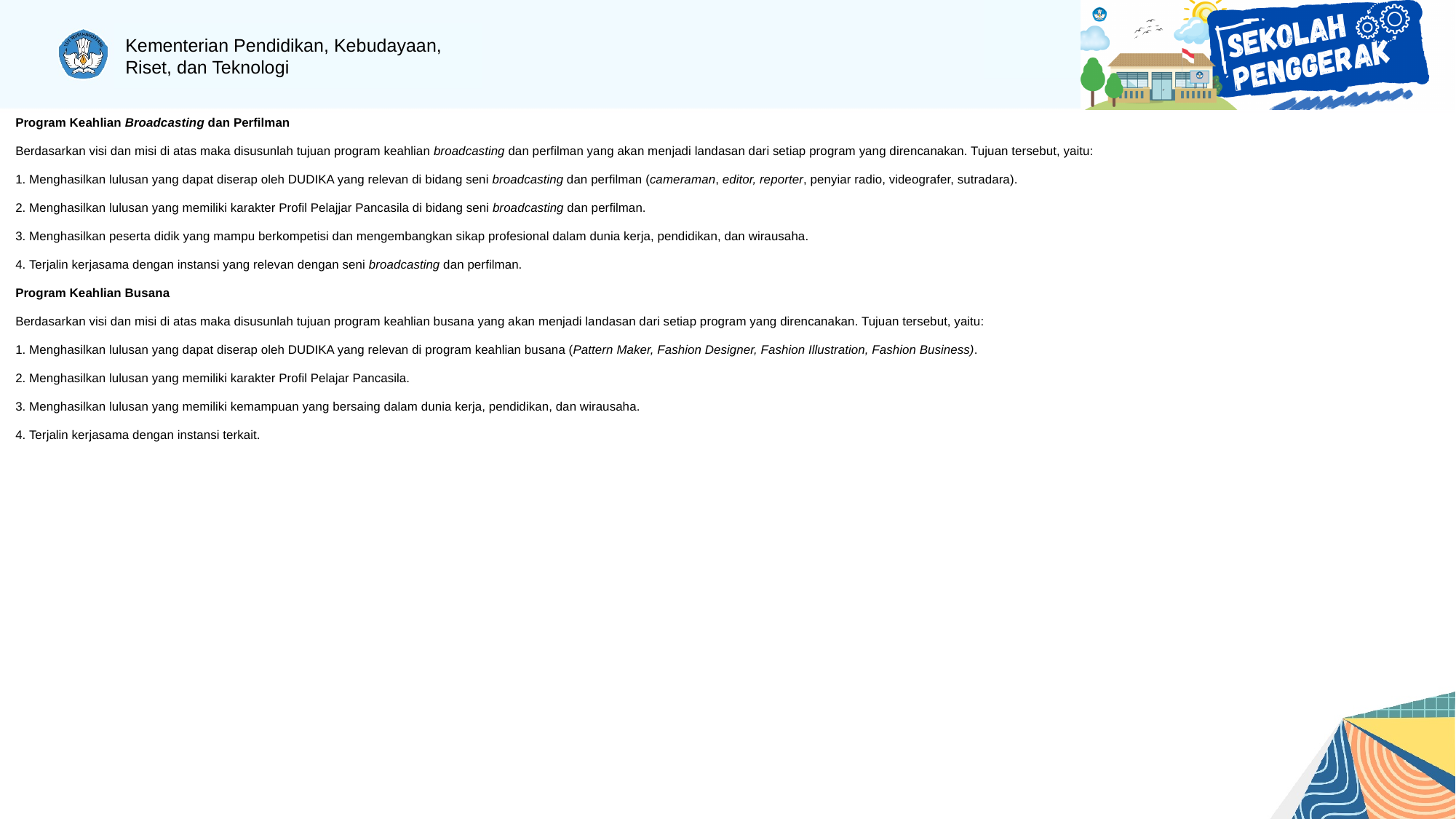

Program Keahlian Broadcasting dan Perfilman
Berdasarkan visi dan misi di atas maka disusunlah tujuan program keahlian broadcasting dan perfilman yang akan menjadi landasan dari setiap program yang direncanakan. Tujuan tersebut, yaitu:
1. Menghasilkan lulusan yang dapat diserap oleh DUDIKA yang relevan di bidang seni broadcasting dan perfilman (cameraman, editor, reporter, penyiar radio, videografer, sutradara).
2. Menghasilkan lulusan yang memiliki karakter Profil Pelajjar Pancasila di bidang seni broadcasting dan perfilman.
3. Menghasilkan peserta didik yang mampu berkompetisi dan mengembangkan sikap profesional dalam dunia kerja, pendidikan, dan wirausaha.
4. Terjalin kerjasama dengan instansi yang relevan dengan seni broadcasting dan perfilman.
Program Keahlian Busana
Berdasarkan visi dan misi di atas maka disusunlah tujuan program keahlian busana yang akan menjadi landasan dari setiap program yang direncanakan. Tujuan tersebut, yaitu:
1. Menghasilkan lulusan yang dapat diserap oleh DUDIKA yang relevan di program keahlian busana (Pattern Maker, Fashion Designer, Fashion Illustration, Fashion Business).
2. Menghasilkan lulusan yang memiliki karakter Profil Pelajar Pancasila.
3. Menghasilkan lulusan yang memiliki kemampuan yang bersaing dalam dunia kerja, pendidikan, dan wirausaha.
4. Terjalin kerjasama dengan instansi terkait.